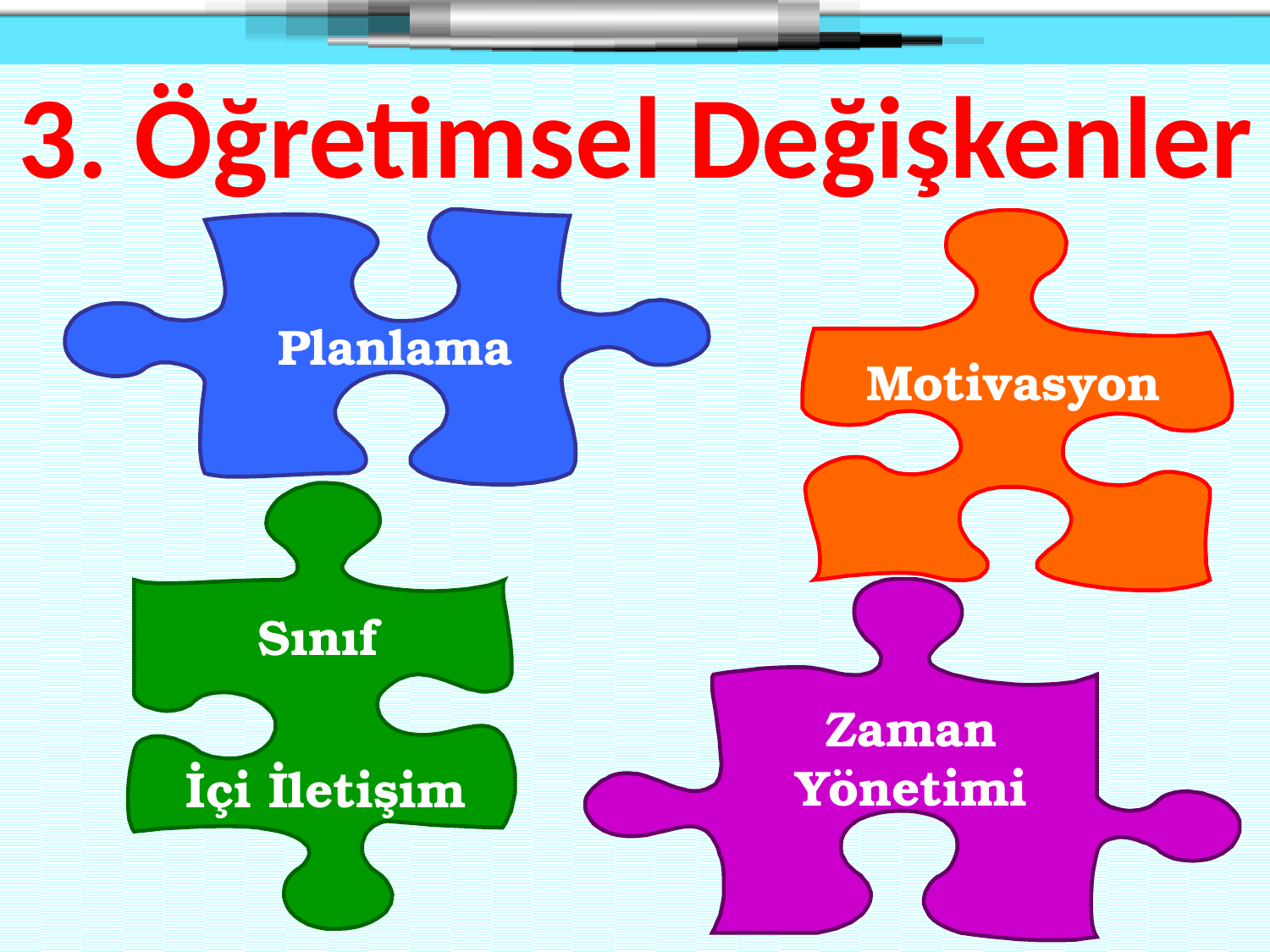

3. Öğretimsel Değişkenler

Planlama
Motivasyon
Sınıf

İçi İletişim
Zaman Yönetimi